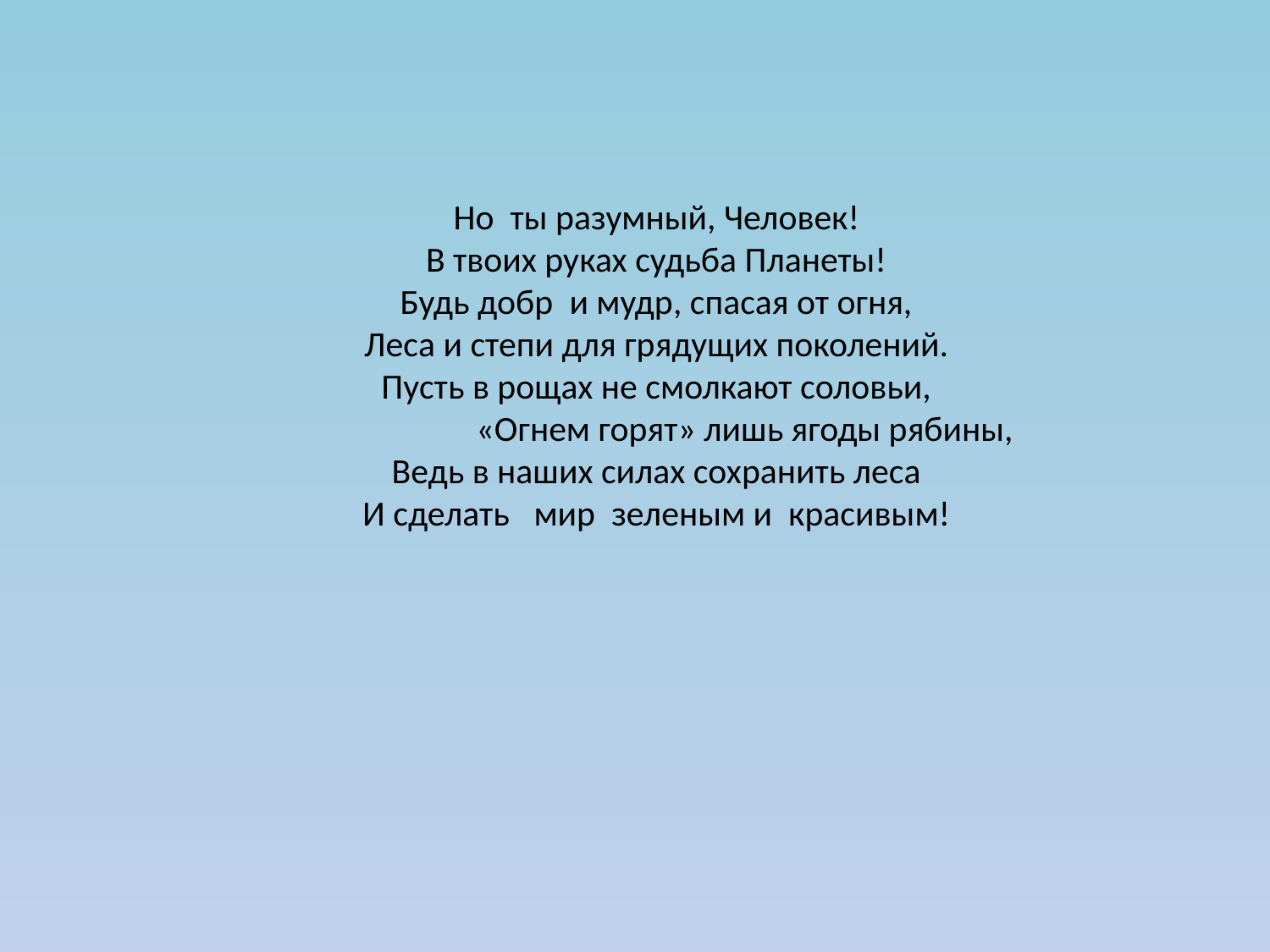

# Но  ты разумный, Человек!
В твоих руках судьба Планеты!
Будь добр  и мудр, спасая от огня,
Леса и степи для грядущих поколений.
Пусть в рощах не смолкают соловьи,
                      «Огнем горят» лишь ягоды рябины,
Ведь в наших силах сохранить леса
И сделать   мир  зеленым и  красивым!